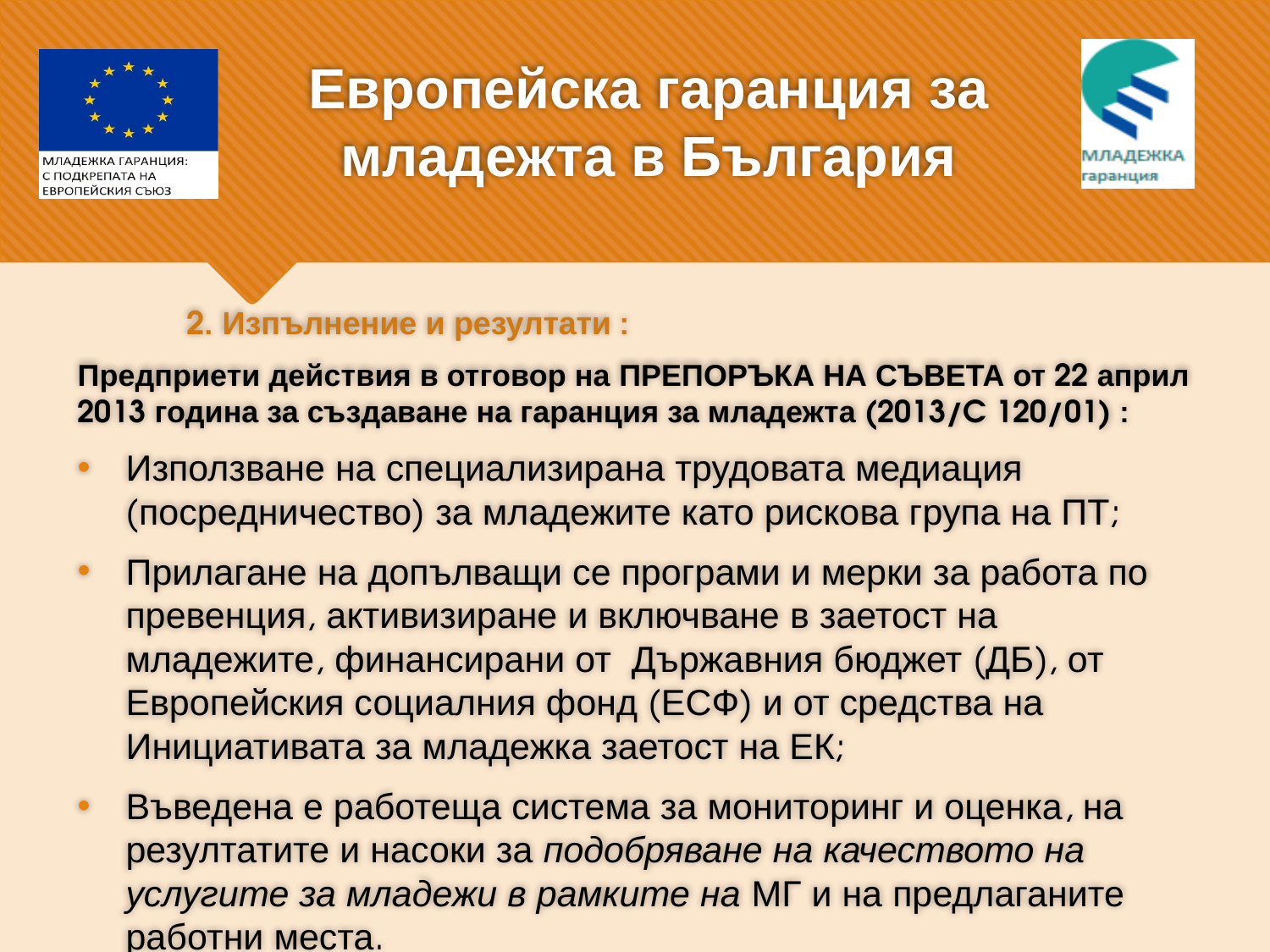

# Европейска гаранция за младежта в България
				2. Изпълнение и резултати :
Предприети действия в отговор на ПРЕПОРЪКА НА СЪВЕТА от 22 април 2013 година за създаване на гаранция за младежта (2013/C 120/01) :
Използване на специализирана трудовата медиация (посредничество) за младежите като рискова група на ПТ;
Прилагане на допълващи се програми и мерки за работа по превенция, активизиране и включване в заетост на младежите, финансирани от  Държавния бюджет (ДБ), от Европейския социалния фонд (ЕСФ) и от средства на Инициативата за младежка заетост на ЕК;
Въведена е работеща система за мониторинг и оценка, на резултатите и насоки за подобряване на качеството на услугите за младежи в рамките на МГ и на предлаганите работни места.